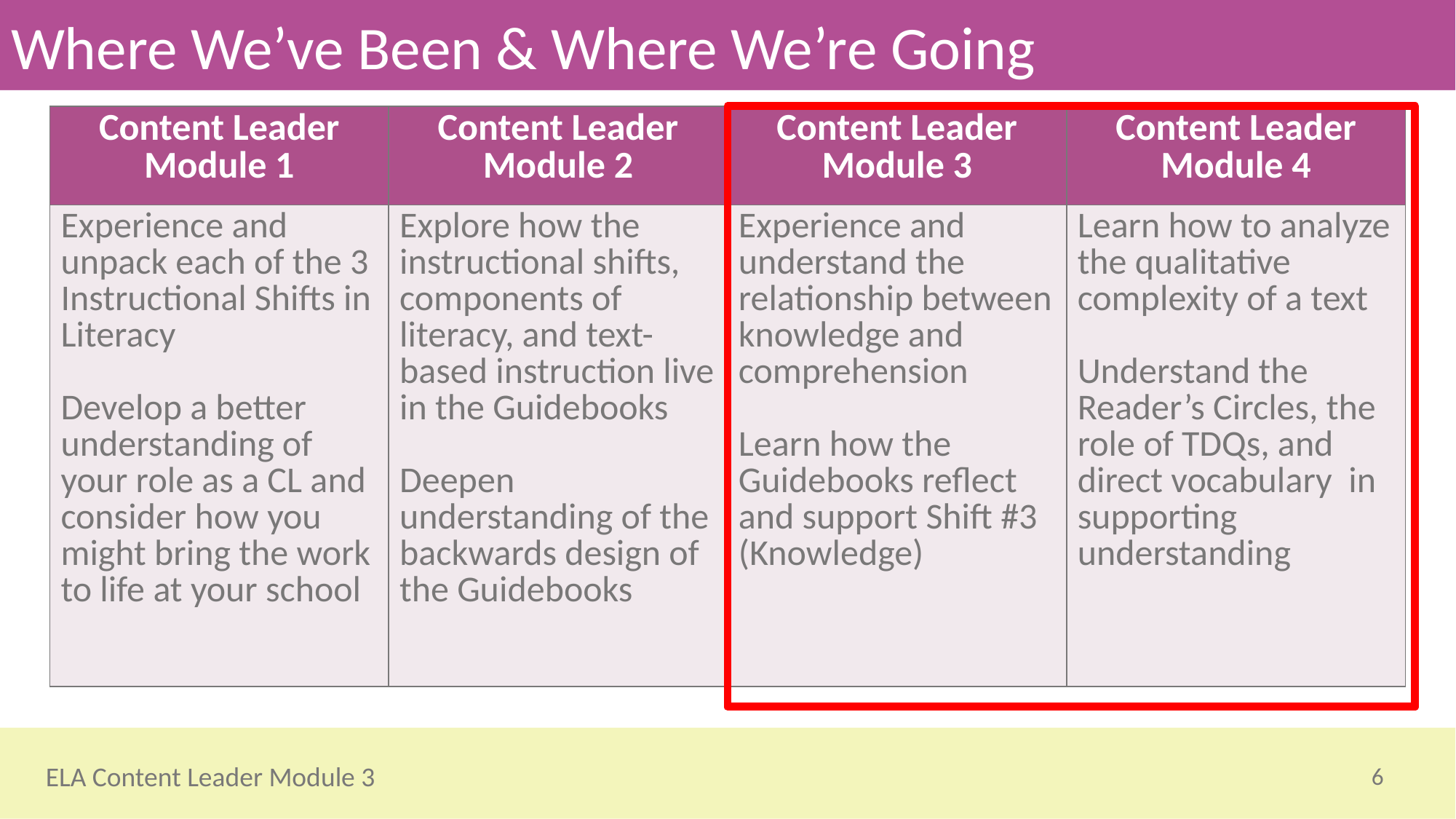

# Where We’ve Been & Where We’re Going
| Content Leader Module 1 | Content Leader Module 2 | Content Leader Module 3 | Content Leader Module 4 |
| --- | --- | --- | --- |
| Experience and unpack each of the 3 Instructional Shifts in Literacy Develop a better understanding of your role as a CL and consider how you might bring the work to life at your school | Explore how the instructional shifts, components of literacy, and text-based instruction live in the Guidebooks Deepen understanding of the backwards design of the Guidebooks | Experience and understand the relationship between knowledge and comprehension Learn how the Guidebooks reflect and support Shift #3 (Knowledge) | Learn how to analyze the qualitative complexity of a text Understand the Reader’s Circles, the role of TDQs, and direct vocabulary in supporting understanding |

6